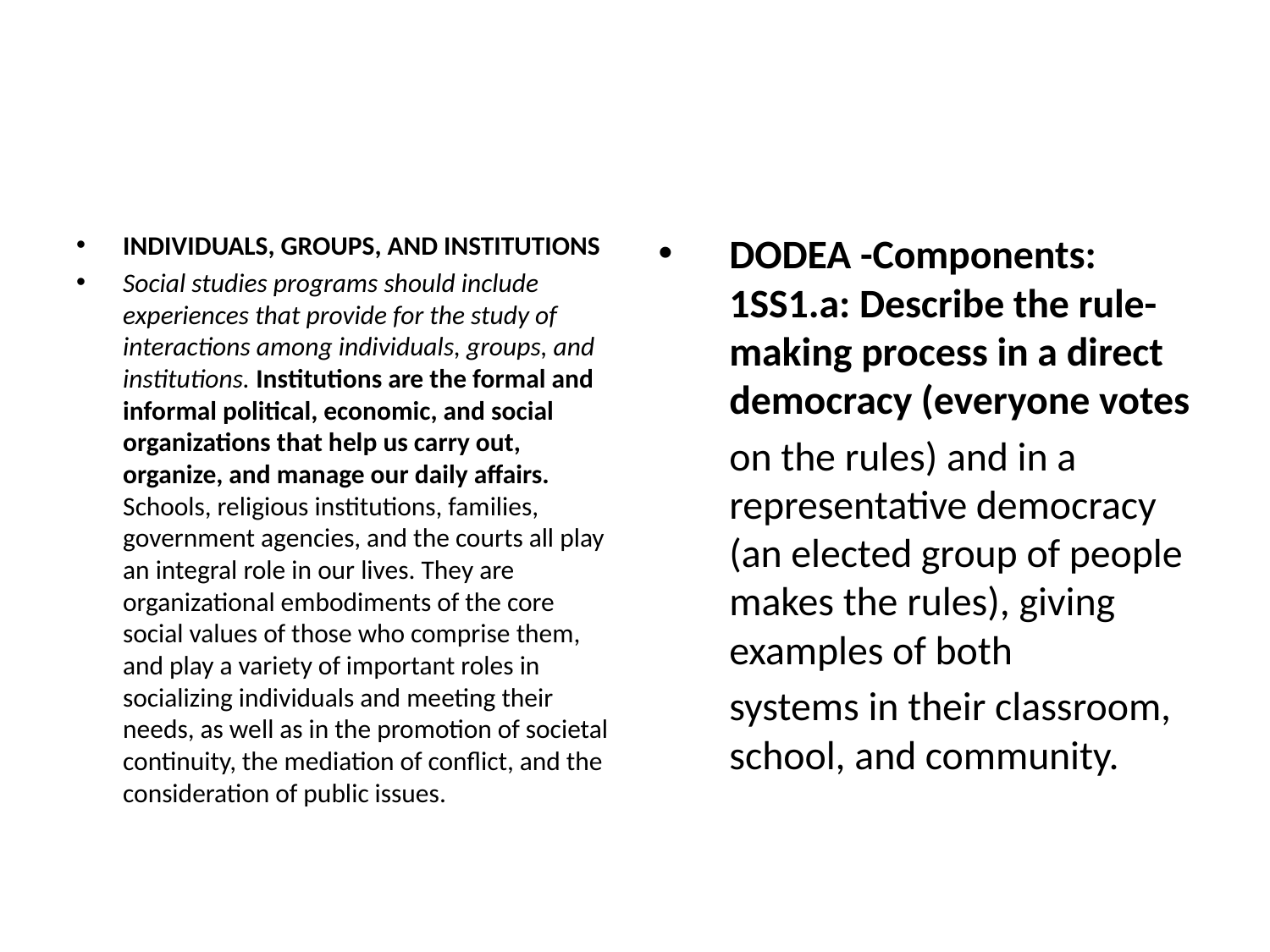

#
INDIVIDUALS, GROUPS, AND INSTITUTIONS
Social studies programs should include experiences that provide for the study of interactions among individuals, groups, and institutions. Institutions are the formal and informal political, economic, and social organizations that help us carry out, organize, and manage our daily affairs. Schools, religious institutions, families, government agencies, and the courts all play an integral role in our lives. They are organizational embodiments of the core social values of those who comprise them, and play a variety of important roles in socializing individuals and meeting their needs, as well as in the promotion of societal continuity, the mediation of conflict, and the consideration of public issues.

DODEA -Components: 1SS1.a: Describe the rule-making process in a direct democracy (everyone votes
	on the rules) and in a representative democracy (an elected group of people makes the rules), giving examples of both
	systems in their classroom, school, and community.